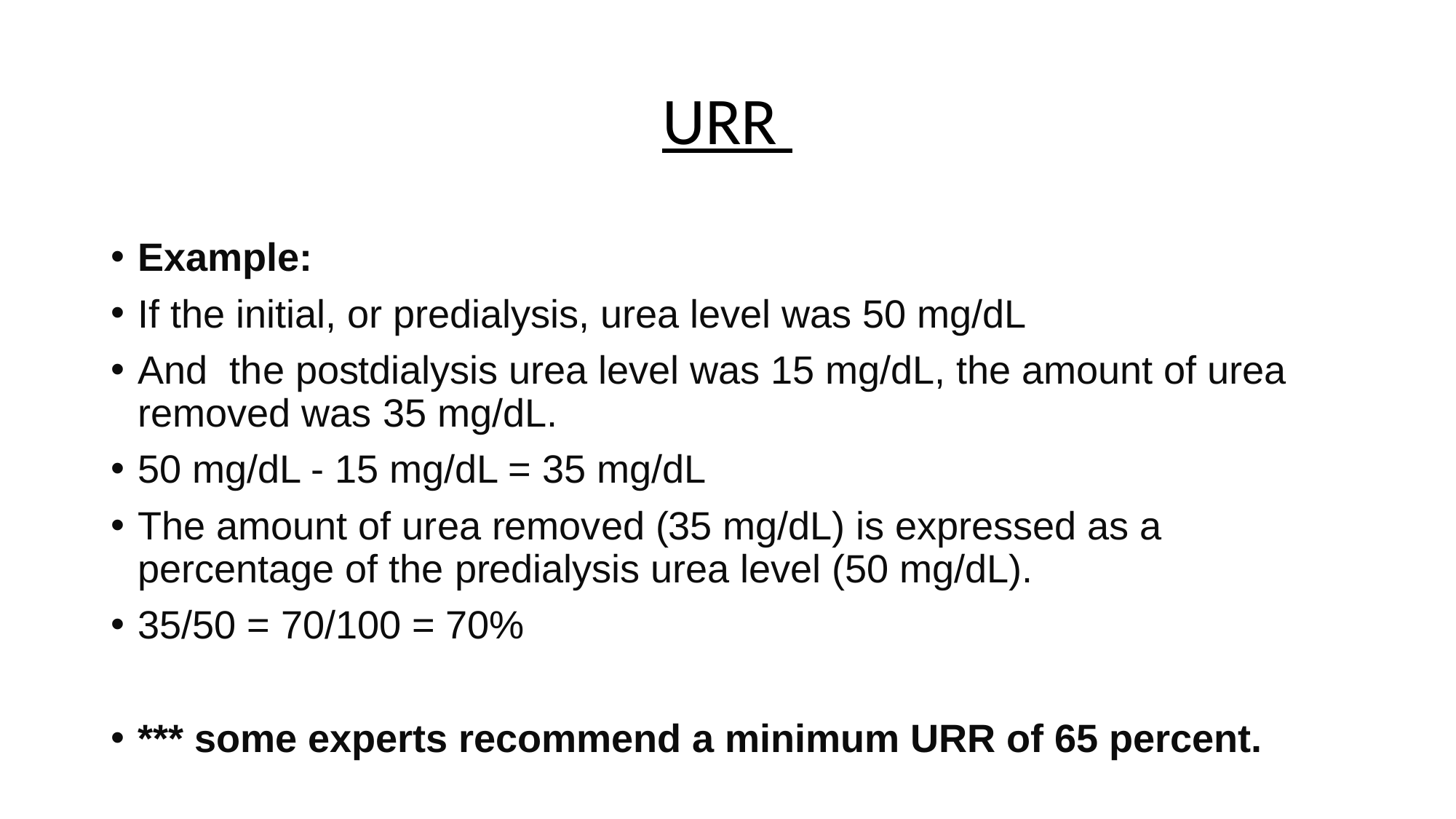

# URR

Example:
If the initial, or predialysis, urea level was 50 mg/dL
And  the postdialysis urea level was 15 mg/dL, the amount of urea removed was 35 mg/dL.
50 mg/dL - 15 mg/dL = 35 mg/dL
The amount of urea removed (35 mg/dL) is expressed as a percentage of the predialysis urea level (50 mg/dL).
35/50 = 70/100 = 70%

*** some experts recommend a minimum URR of 65 percent.